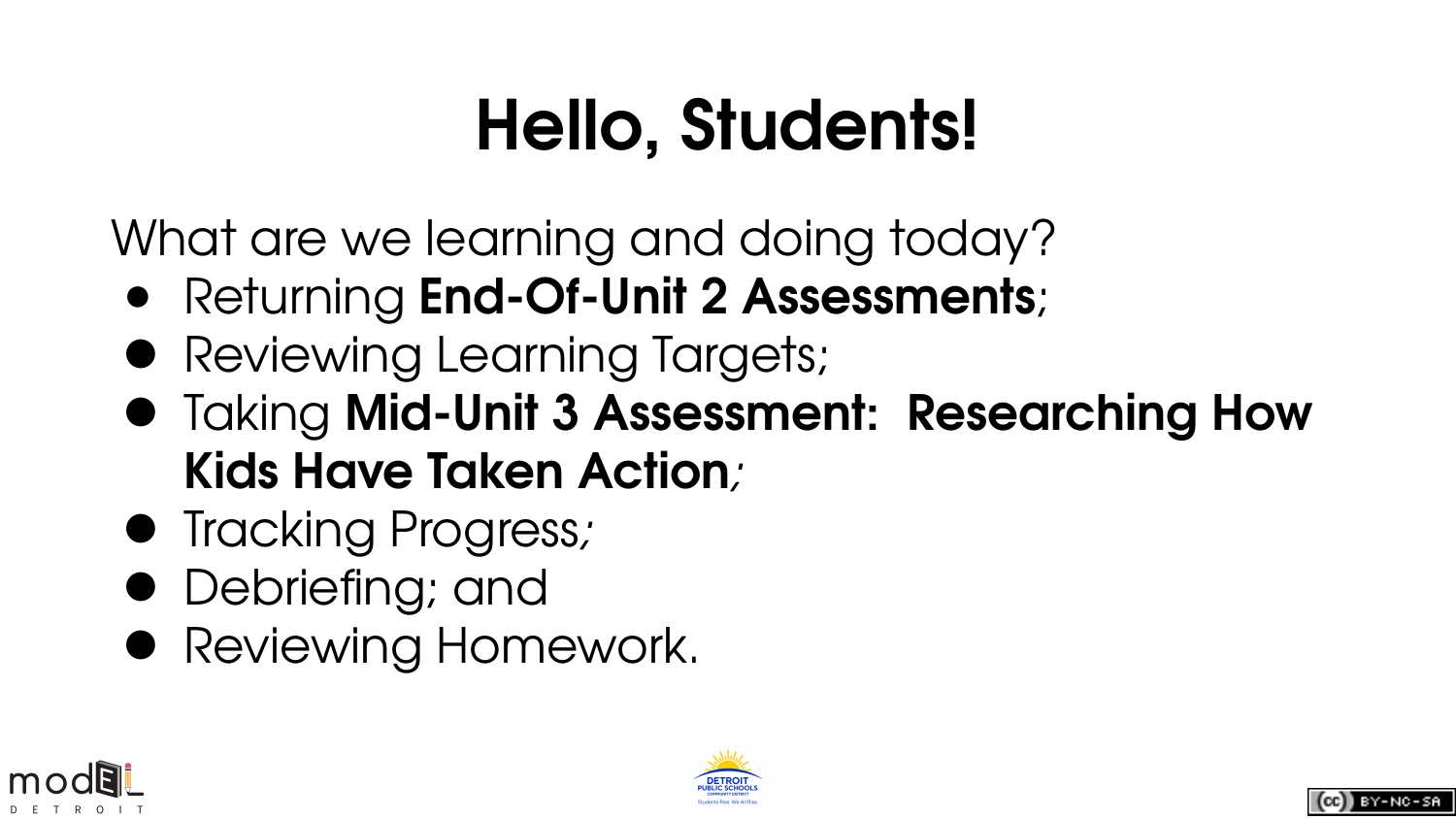

# Hello, Students!
What are we learning and doing today?
Returning End-Of-Unit 2 Assessments;
Reviewing Learning Targets;
Taking Mid-Unit 3 Assessment:  Researching How Kids Have Taken Action;
Tracking Progress;
Debriefing; and
Reviewing Homework.